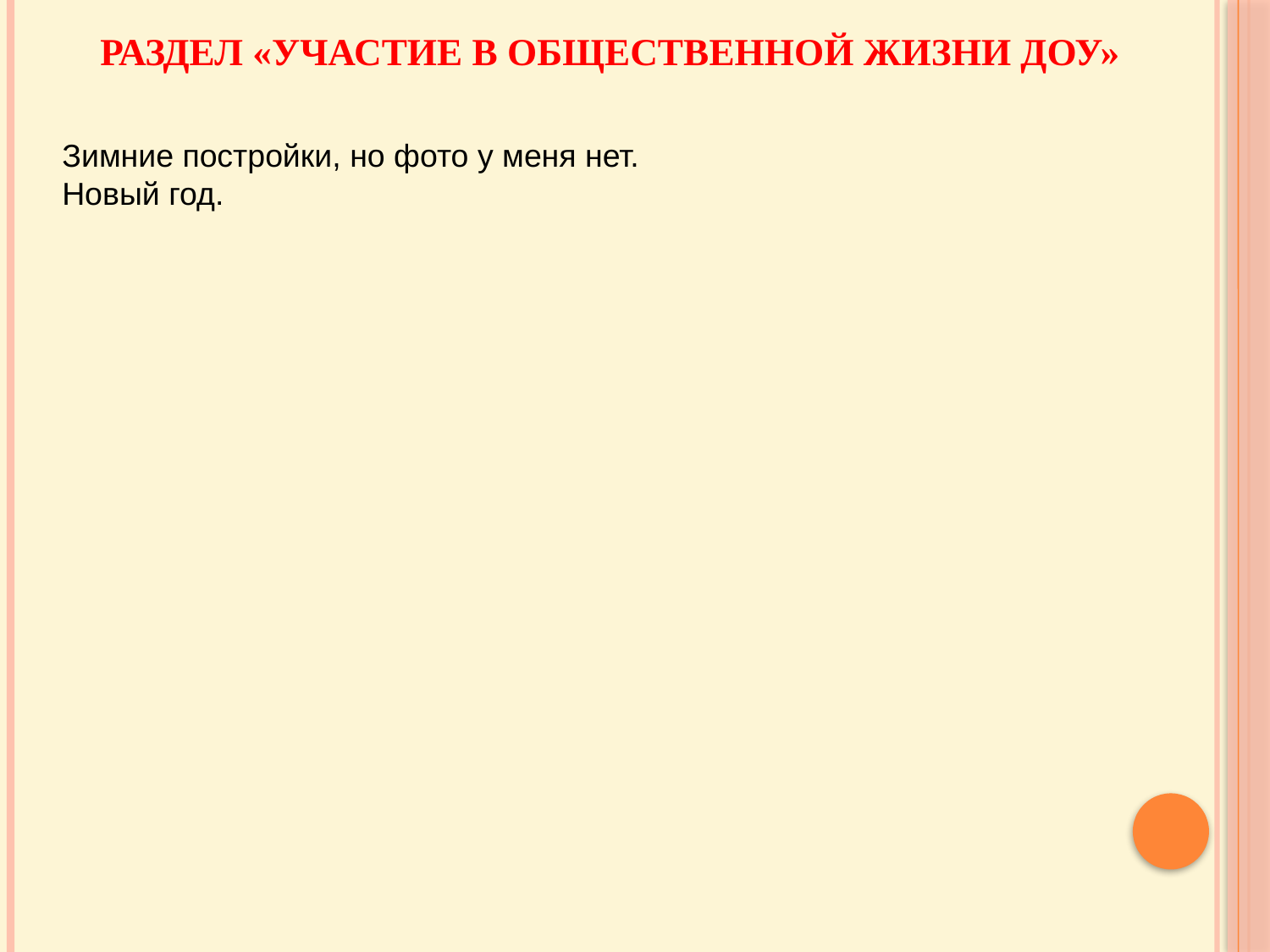

# Раздел «Участие в общественной жизни ДОУ»
Зимние постройки, но фото у меня нет.
Новый год.